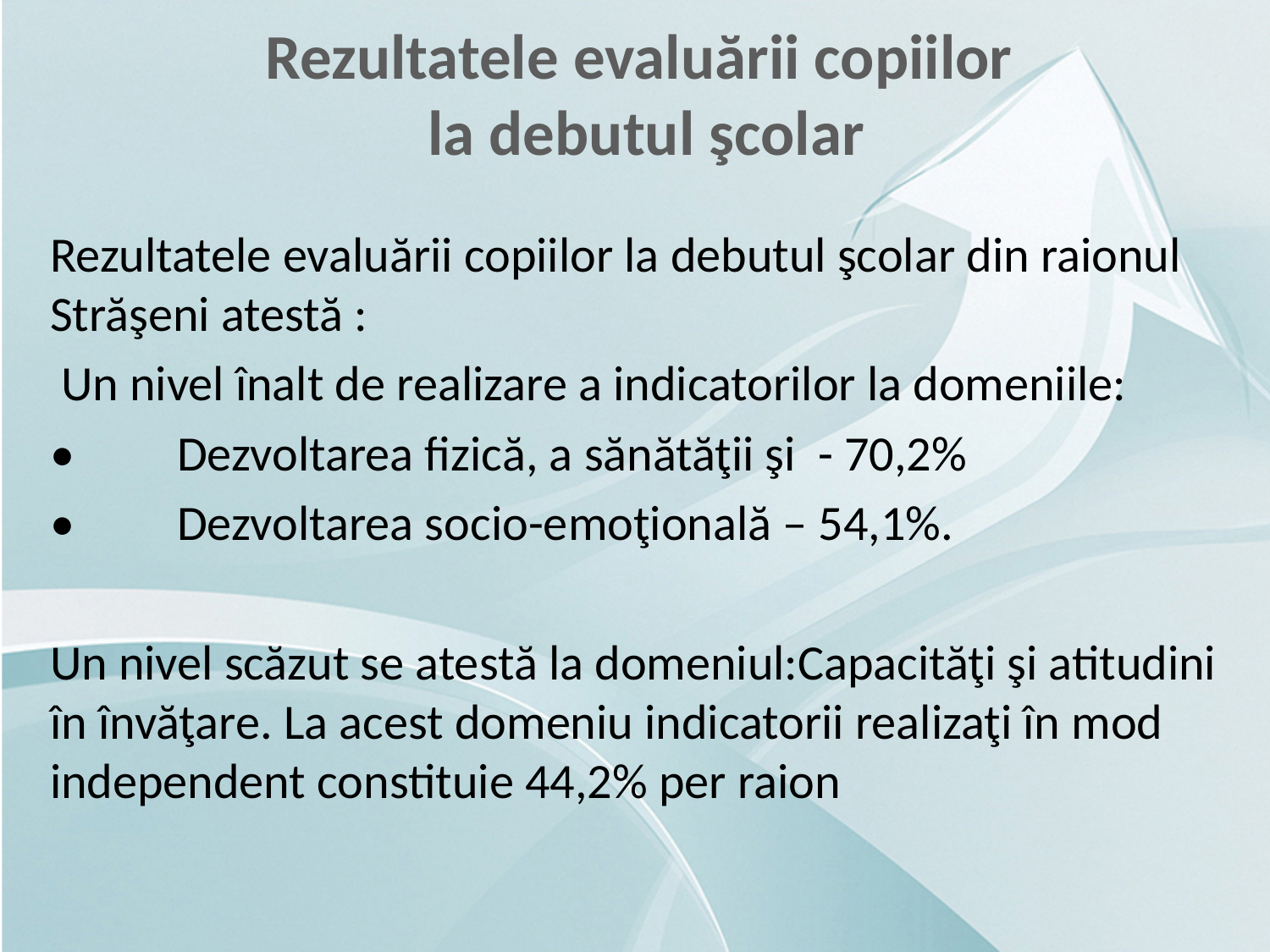

Rezultatele evaluării copiilor
la debutul şcolar
Rezultatele evaluării copiilor la debutul şcolar din raionul Străşeni atestă :
 Un nivel înalt de realizare a indicatorilor la domeniile:
•	Dezvoltarea fizică, a sănătăţii şi  - 70,2%
•	Dezvoltarea socio-emoţională – 54,1%.

Un nivel scăzut se atestă la domeniul:Capacităţi şi atitudini în învăţare. La acest domeniu indicatorii realizaţi în mod independent constituie 44,2% per raion